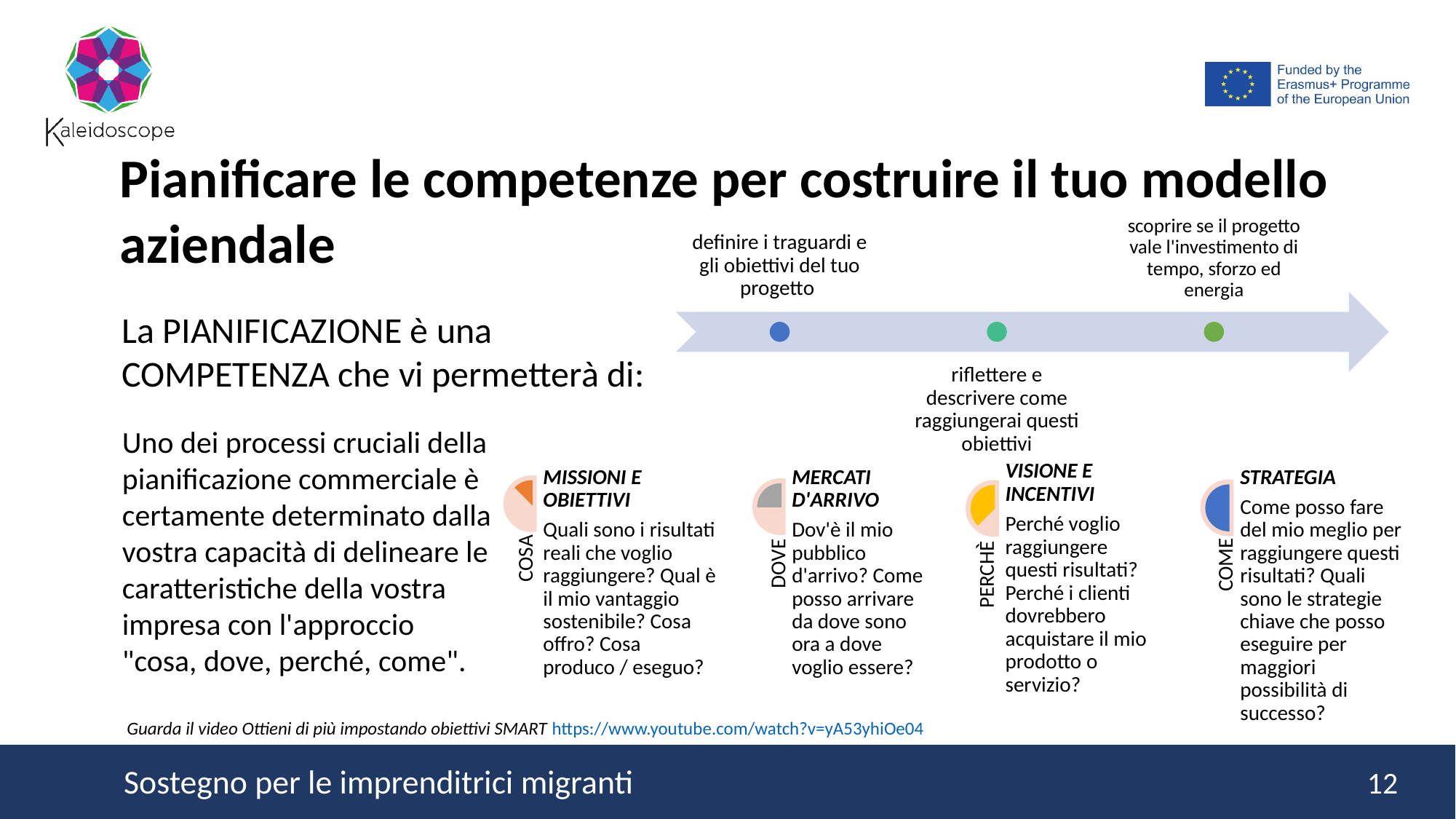

La PIANIFICAZIONE è una COMPETENZA che vi permetterà di:

Pianificare le competenze per costruire il tuo modello aziendale
definire i traguardi e gli obiettivi del tuo progetto
riflettere e descrivere come raggiungerai questi obiettivi
scoprire se il progetto vale l'investimento di tempo, sforzo ed energia
La PIANIFICAZIONE è una COMPETENZA che vi permetterà di:
Uno dei processi cruciali della pianificazione commerciale è certamente determinato dalla vostra capacità di delineare le caratteristiche della vostra impresa con l'approccio "cosa, dove, perché, come".
COSA
MISSIONI E OBIETTIVI
Quali sono i risultati reali che voglio raggiungere? Qual è il mio vantaggio sostenibile? Cosa offro? Cosa produco / eseguo?
DOVE
MERCATI D'ARRIVO
Dov'è il mio pubblico d'arrivo? Come posso arrivare da dove sono ora a dove voglio essere?
PERCHÈ
VISIONE E INCENTIVI
Perché voglio raggiungere questi risultati? Perché i clienti dovrebbero acquistare il mio prodotto o servizio?
COME
STRATEGIA
Come posso fare del mio meglio per raggiungere questi risultati? Quali sono le strategie chiave che posso eseguire per maggiori possibilità di successo?
Guarda il video Ottieni di più impostando obiettivi SMART https://www.youtube.com/watch?v=yA53yhiOe04
12